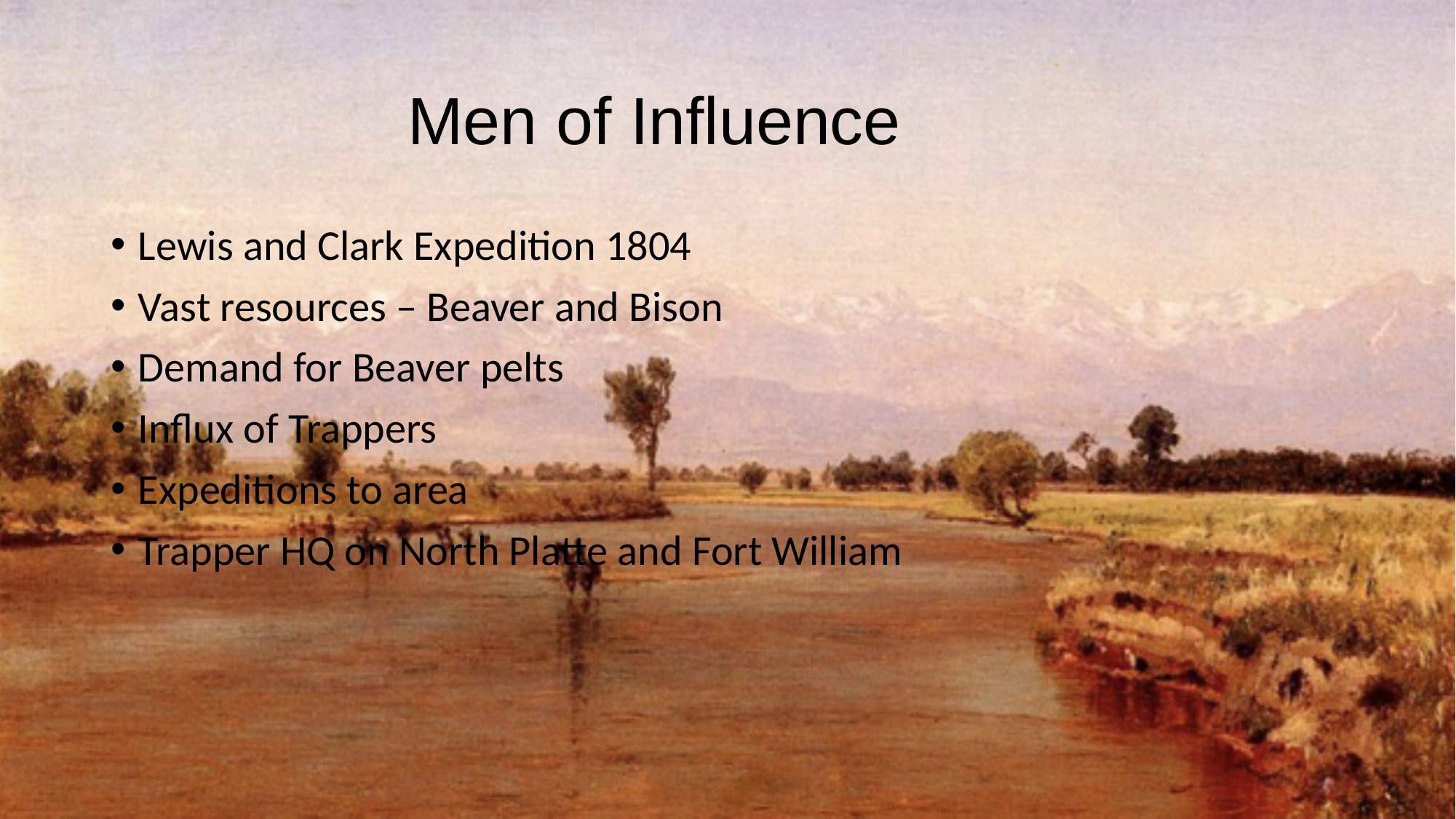

# Men of Influence
Lewis and Clark Expedition 1804
Vast resources – Beaver and Bison
Demand for Beaver pelts
Influx of Trappers
Expeditions to area
Trapper HQ on North Platte and Fort William